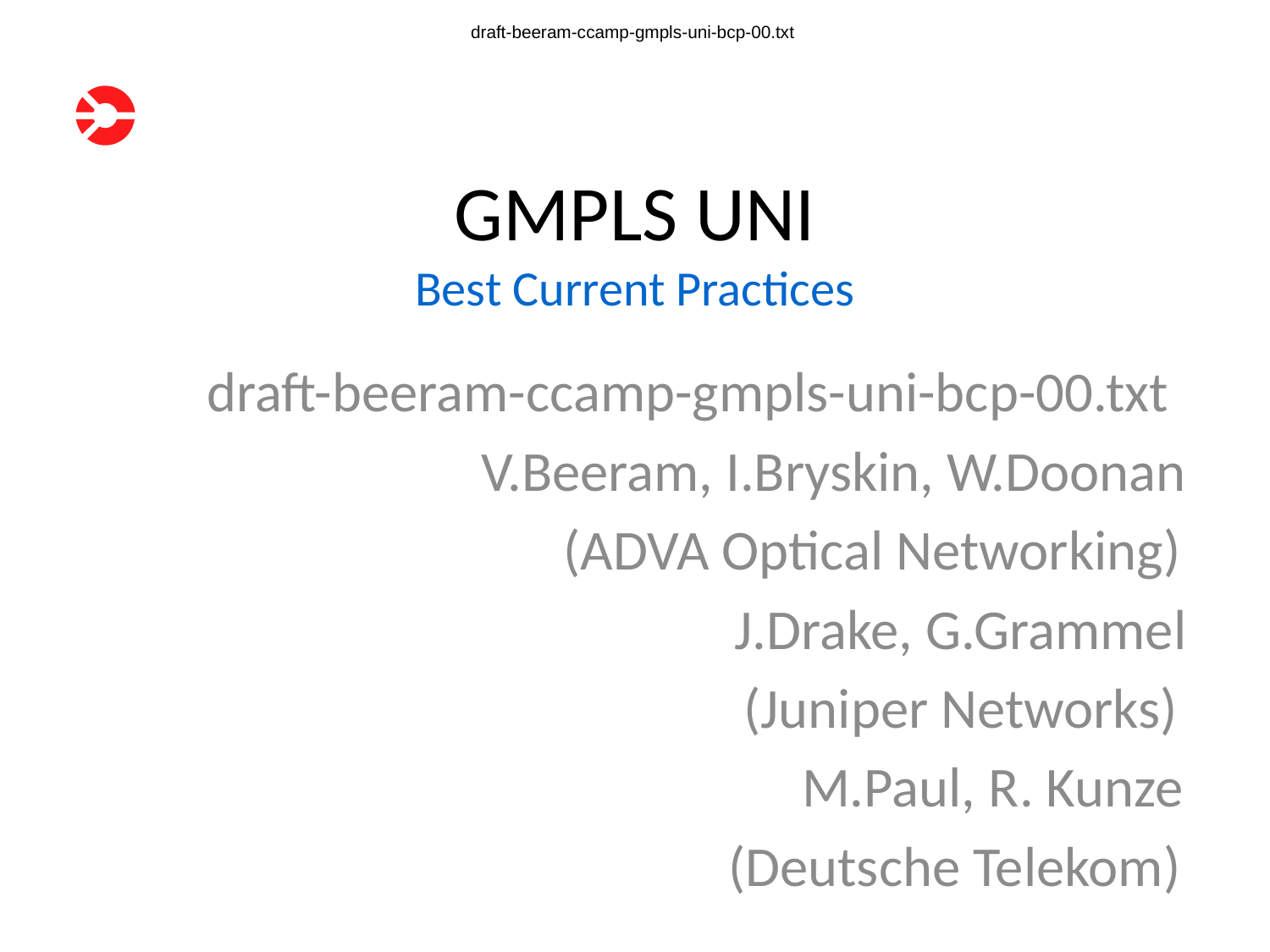

draft-beeram-ccamp-gmpls-uni-bcp-00.txt
# GMPLS UNI Best Current Practices
draft-beeram-ccamp-gmpls-uni-bcp-00.txt
                       V.Beeram, I.Bryskin, W.Doonan
                             (ADVA Optical Networking)
                                           J.Drake, G.Grammel
                                           (Juniper Networks)
                                                M.Paul, R. Kunze
                                          (Deutsche Telekom)